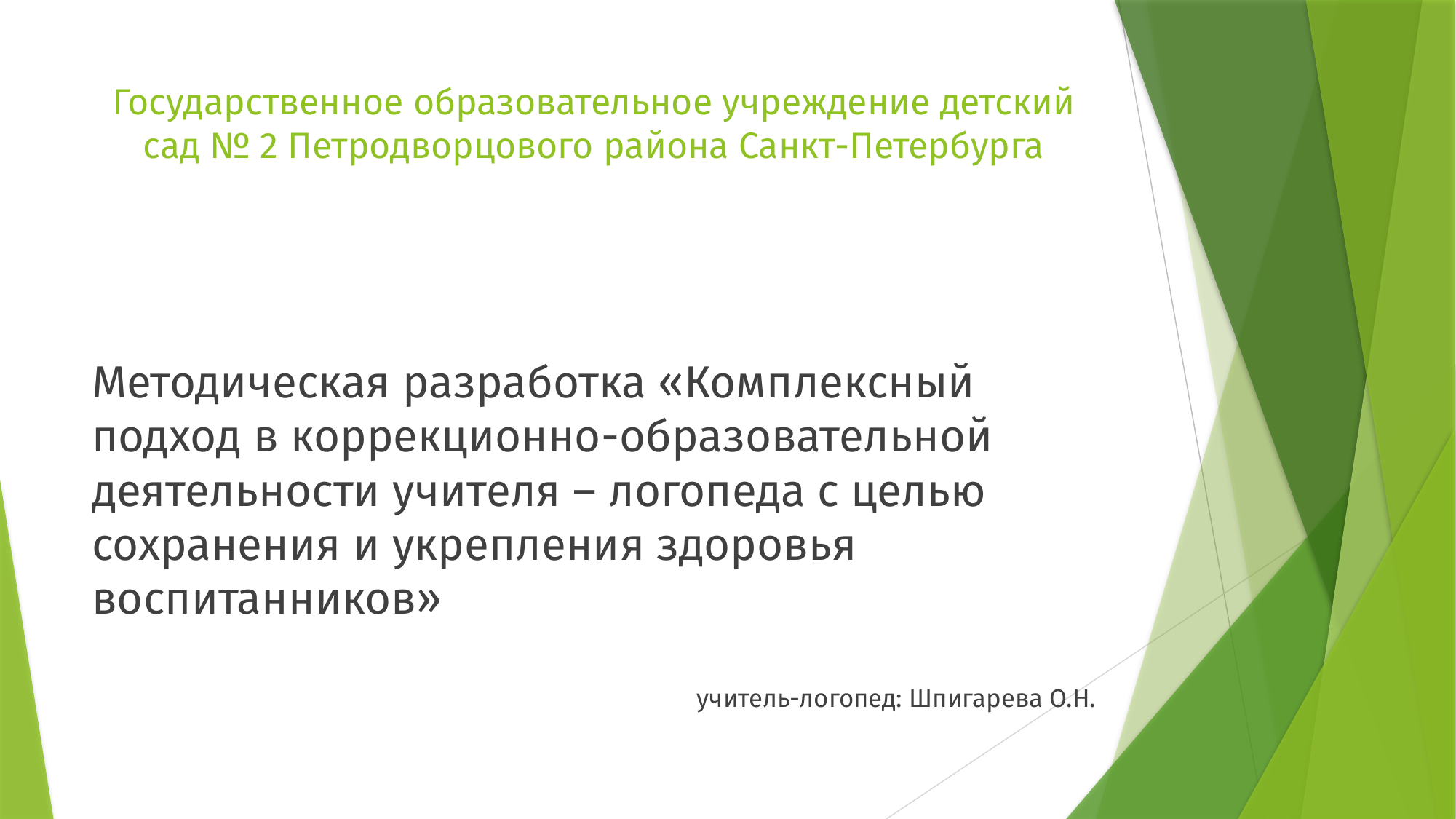

# Государственное образовательное учреждение детский сад № 2 Петродворцового района Санкт-Петербурга

Методическая разработка «Комплексный подход в коррекционно-образовательной деятельности учителя – логопеда с целью сохранения и укрепления здоровья воспитанников»

учитель-логопед: Шпигарева О.Н.